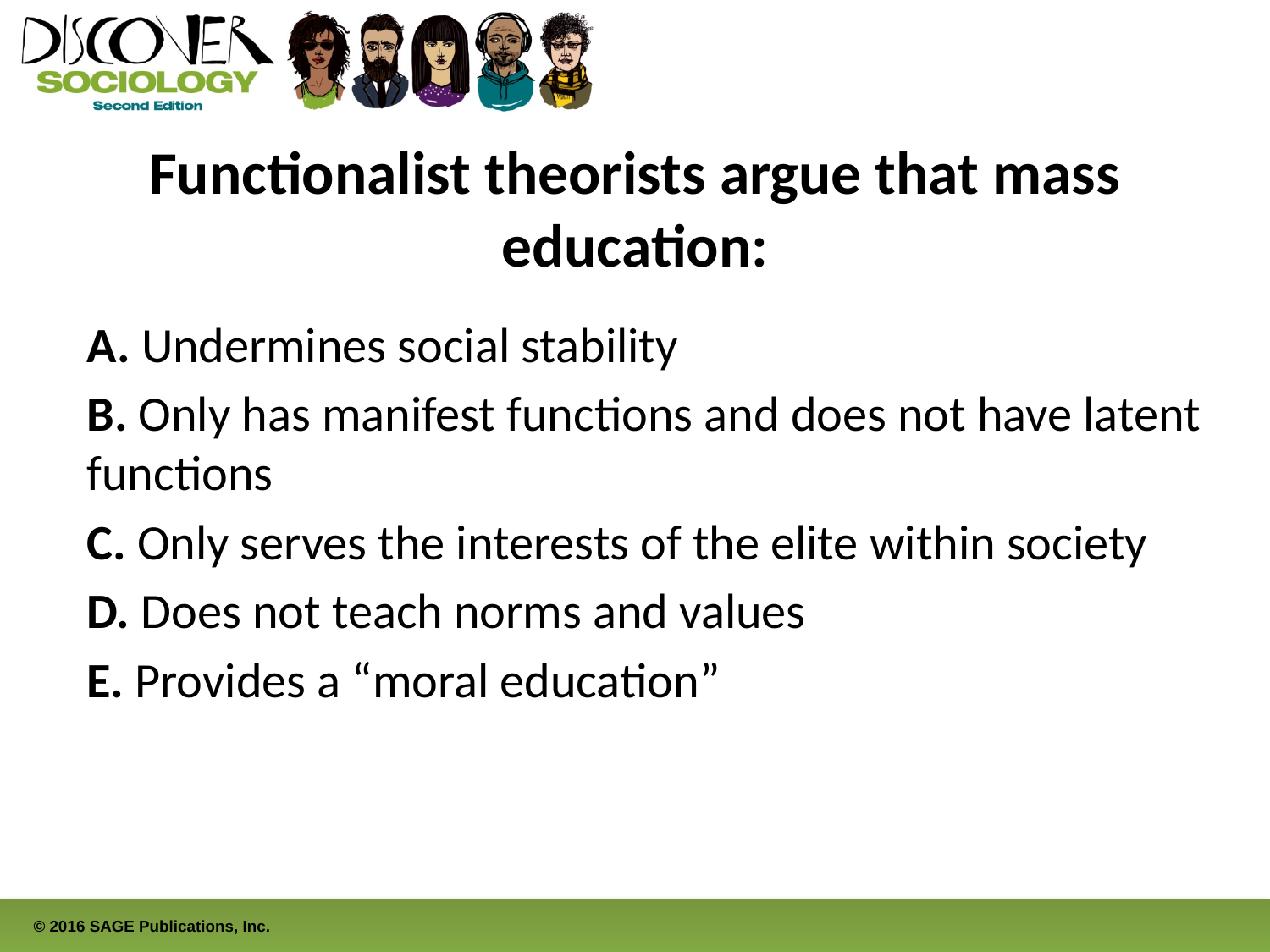

# Functionalist theorists argue that mass education:
A. Undermines social stability
B. Only has manifest functions and does not have latent functions
C. Only serves the interests of the elite within society
D. Does not teach norms and values
E. Provides a “moral education”